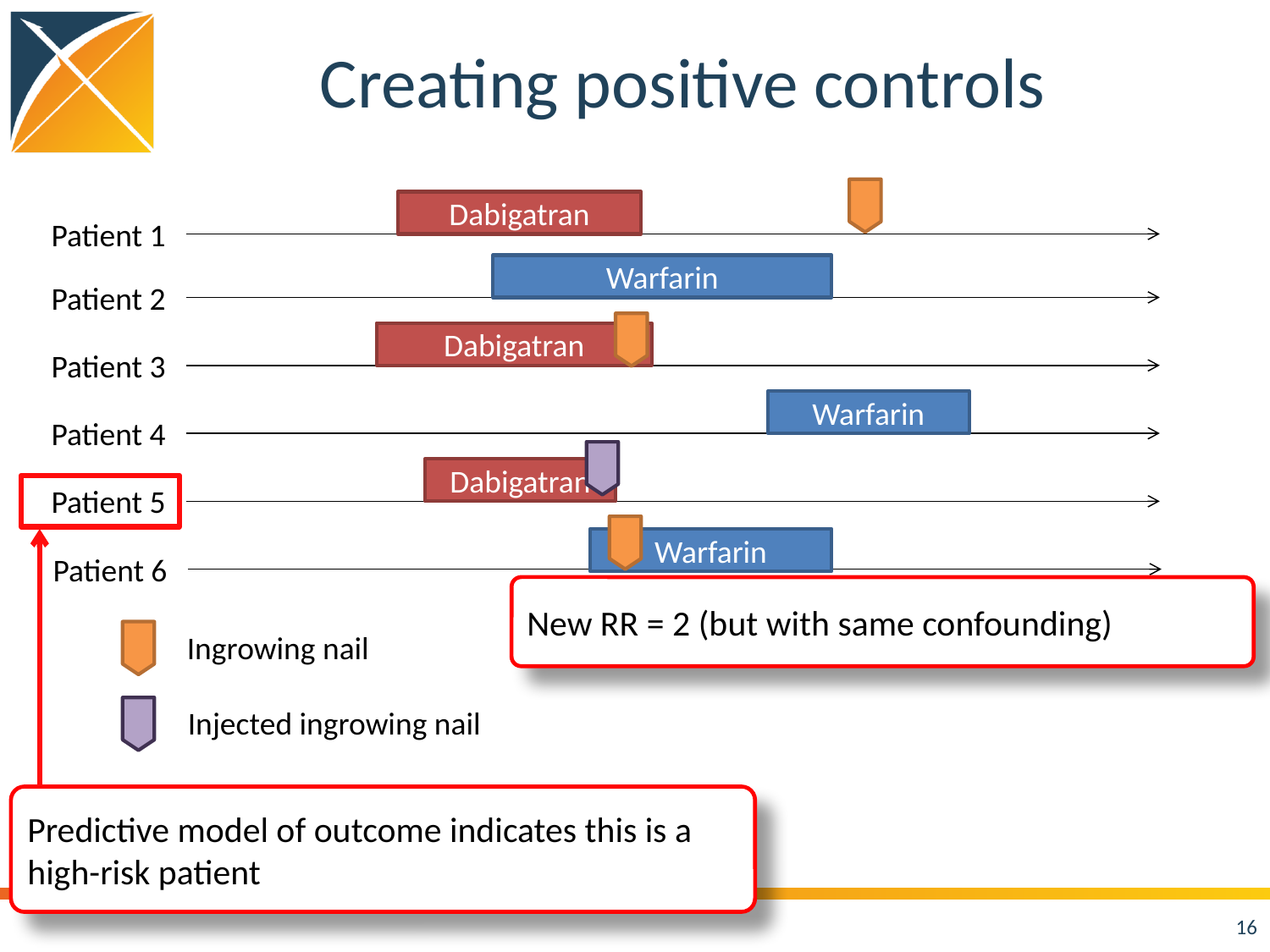

# Creating positive controls

Dabigatran
Patient 1
Warfarin
Patient 2

Dabigatran
Patient 3
Warfarin
Patient 4

Dabigatran

Predictive model of outcome indicates this is a high-risk patient
Patient 5

Warfarin
Patient 6
New RR = 2 (but with same confounding)

Ingrowing nail

Injected ingrowing nail
16